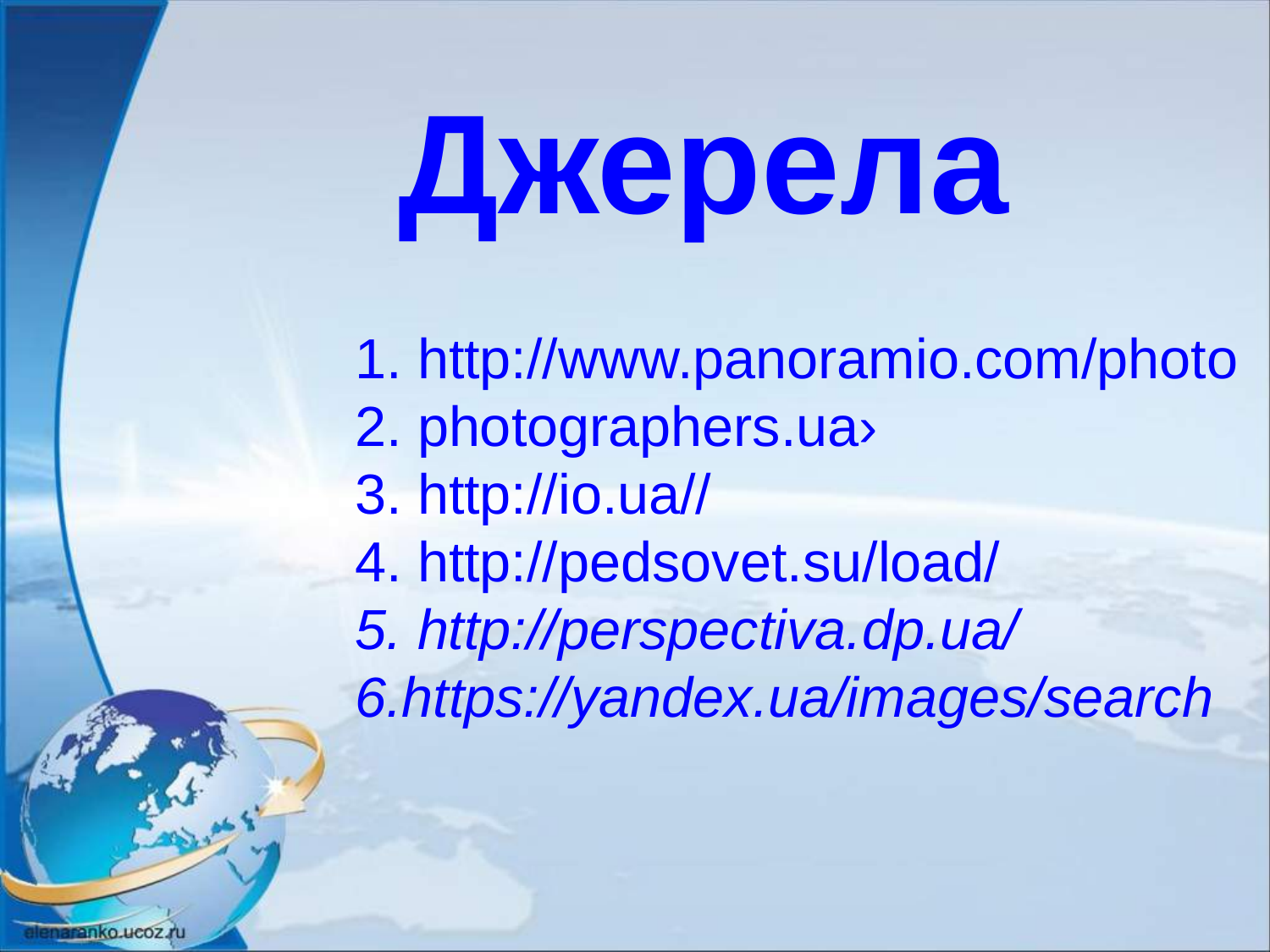

Джерела
1. http://www.panoramio.com/photo
2. photographers.ua›
3. http://io.ua//
4. http://pedsovet.su/load/
5. http://perspectiva.dp.ua/
6.https://yandex.ua/images/search